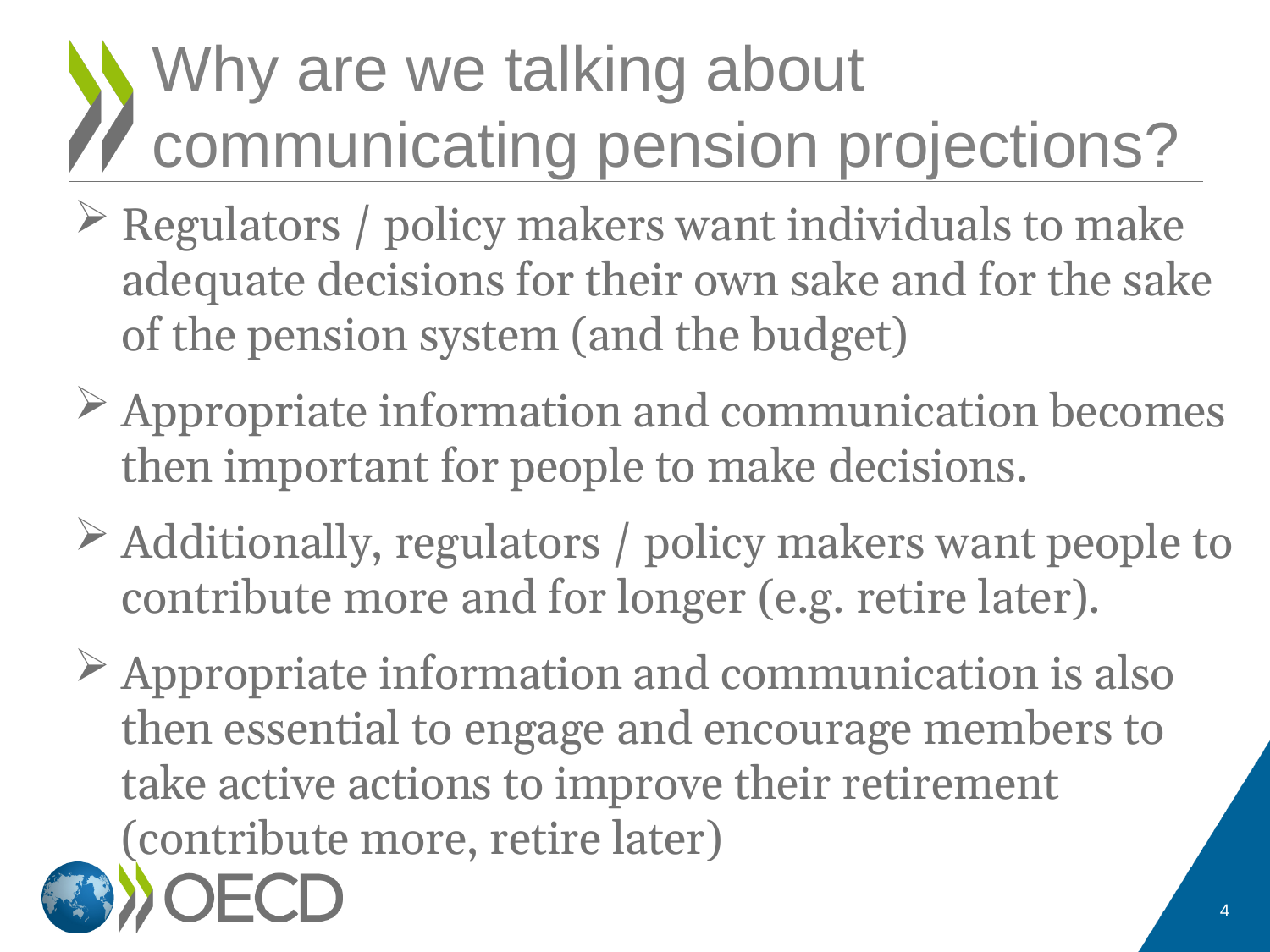

# Why are we talking about communicating pension projections?
Regulators / policy makers want individuals to make adequate decisions for their own sake and for the sake of the pension system (and the budget)
Appropriate information and communication becomes then important for people to make decisions.
Additionally, regulators / policy makers want people to contribute more and for longer (e.g. retire later).
Appropriate information and communication is also then essential to engage and encourage members to take active actions to improve their retirement (contribute more, retire later)
4